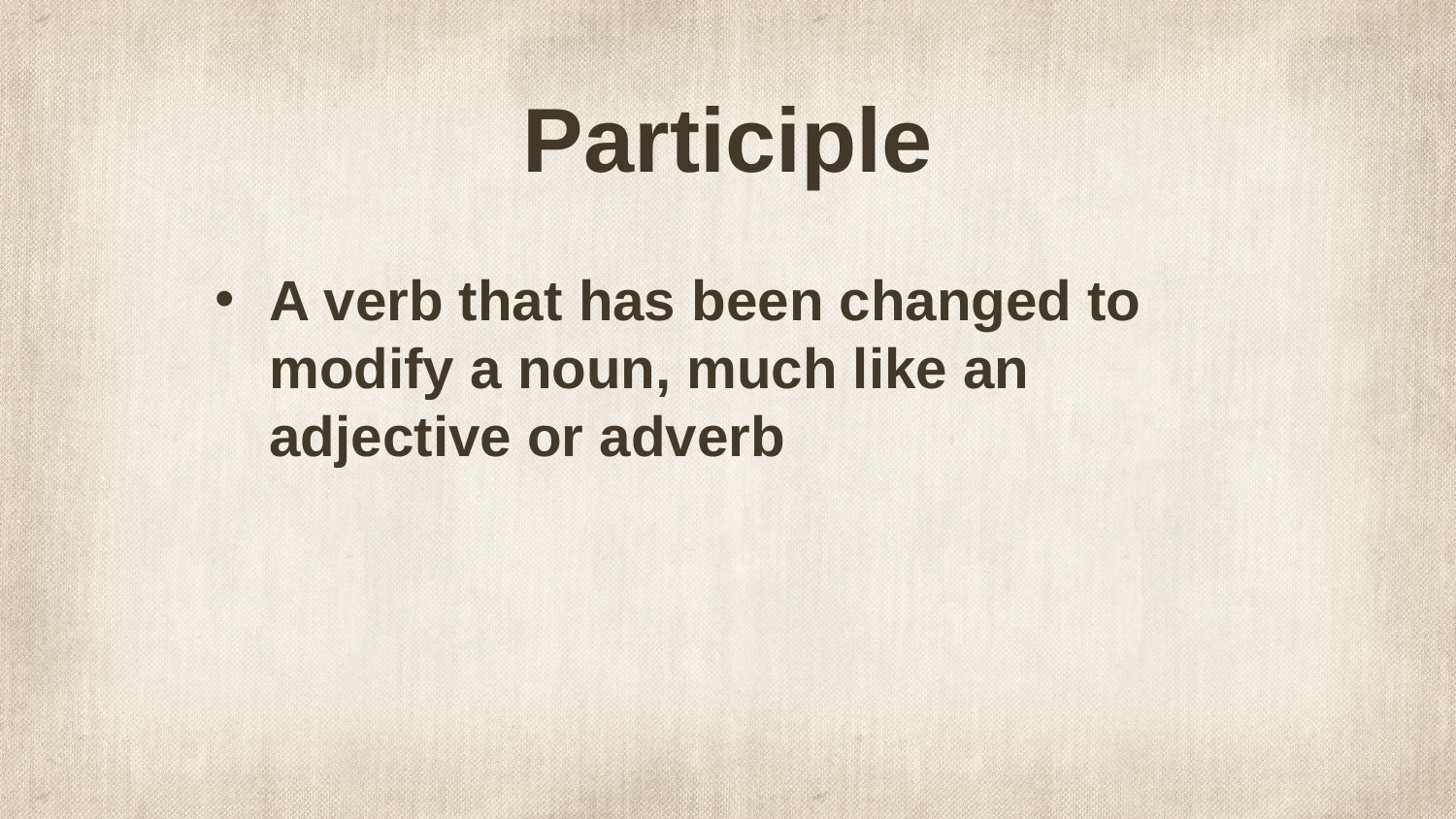

# Participle
A verb that has been changed to modify a noun, much like an adjective or adverb